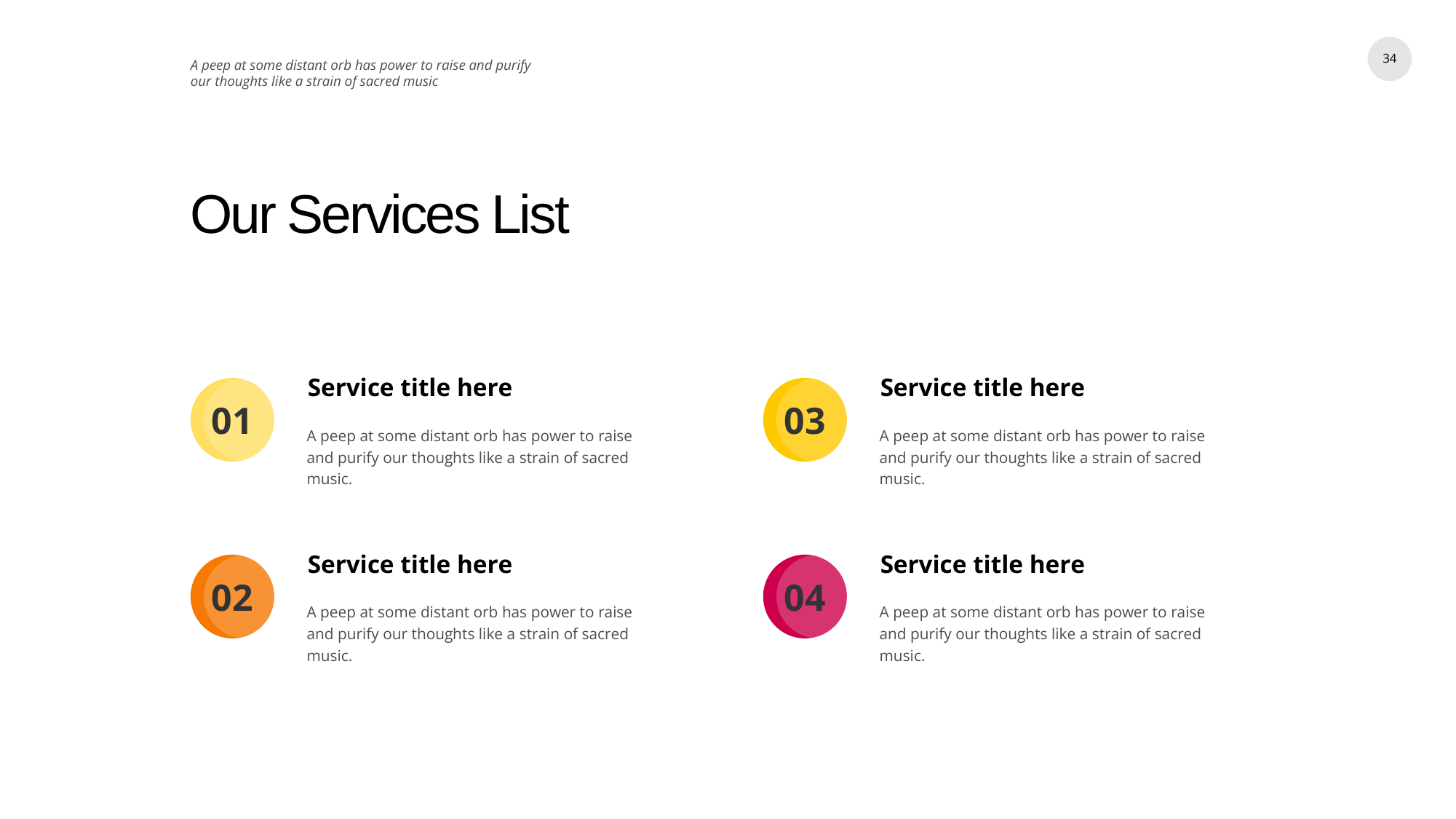

34
A peep at some distant orb has power to raise and purify our thoughts like a strain of sacred music
# Our Services List
Service title here
Service title here
01

03

A peep at some distant orb has power to raise and purify our thoughts like a strain of sacred music.
A peep at some distant orb has power to raise and purify our thoughts like a strain of sacred music.
Service title here
Service title here
02

04

A peep at some distant orb has power to raise and purify our thoughts like a strain of sacred music.
A peep at some distant orb has power to raise and purify our thoughts like a strain of sacred music.